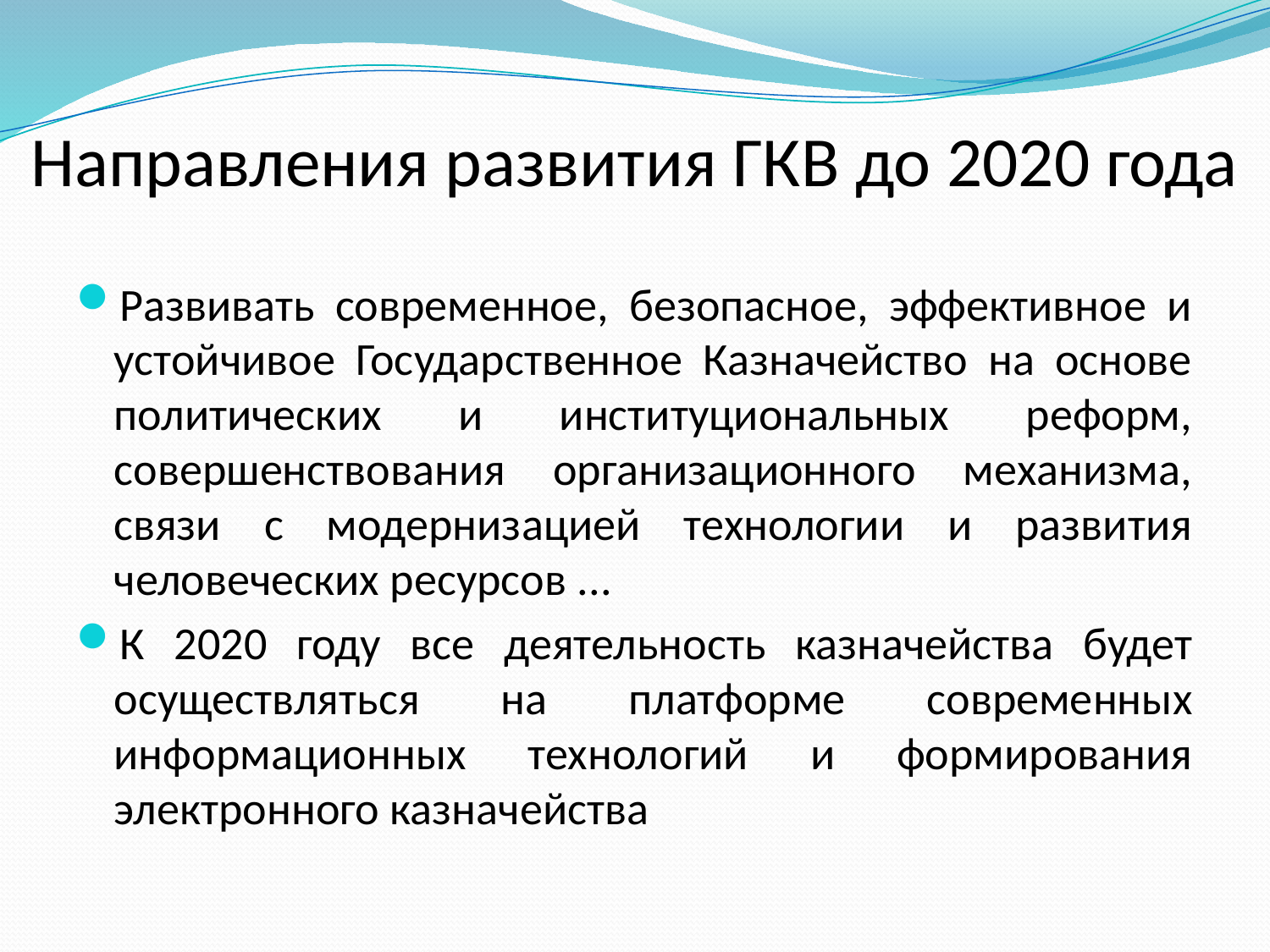

# Направления развития ГКВ до 2020 года
Развивать современное, безопасное, эффективное и устойчивое Государственное Казначейство на основе политических и институциональных реформ, совершенствования организационного механизма, связи с модернизацией технологии и развития человеческих ресурсов ...
К 2020 году все деятельность казначейства будет осуществляться на платформе современных информационных технологий и формирования электронного казначейства